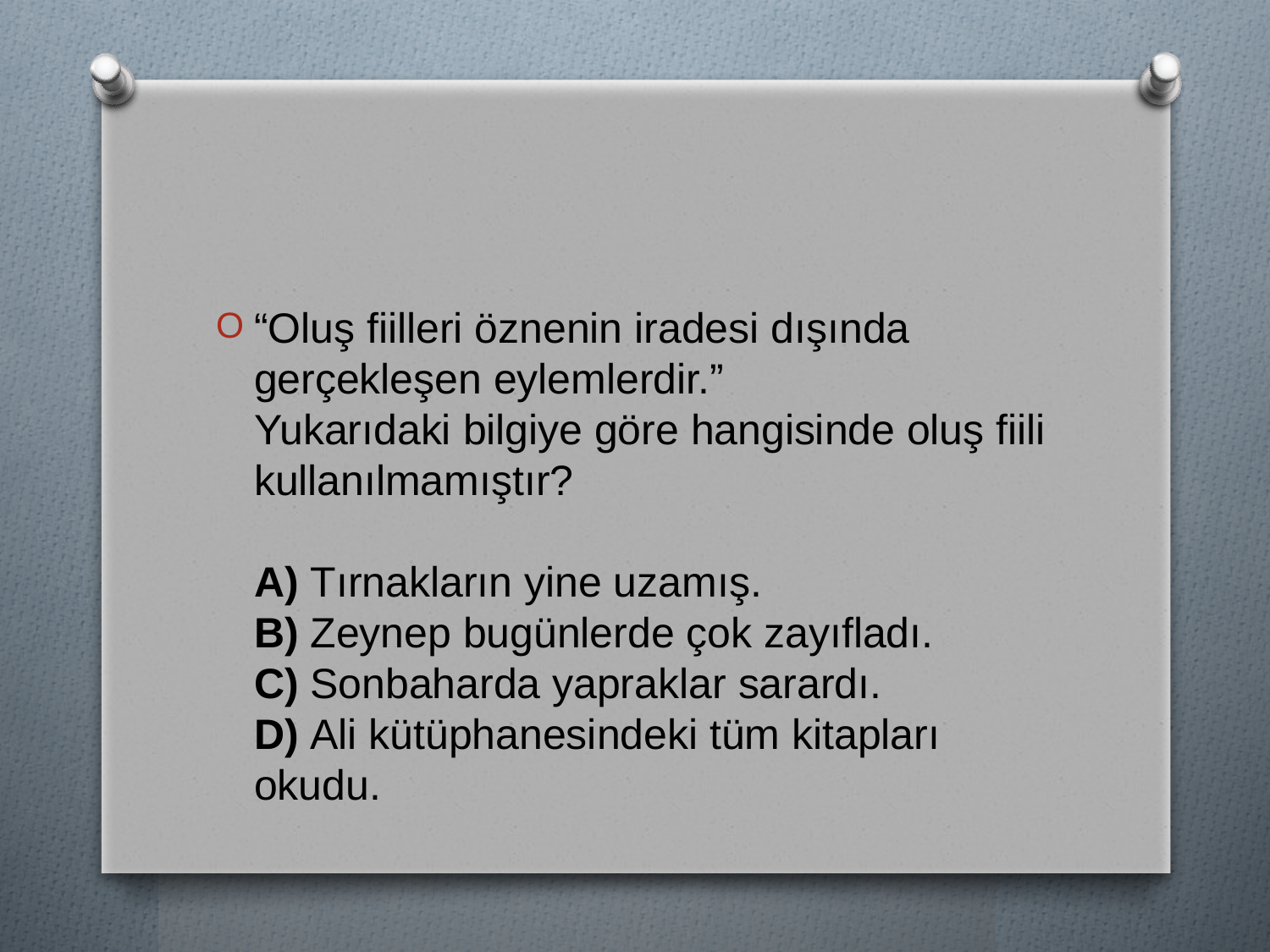

#
“Oluş fiilleri öznenin iradesi dışında gerçekleşen eylemlerdir.”
Yukarıdaki bilgiye göre hangisinde oluş fiili kullanılmamıştır? 
A) Tırnakların yine uzamış. 
B) Zeynep bugünlerde çok zayıfladı. 
C) Sonbaharda yapraklar sarardı. 
D) Ali kütüphanesindeki tüm kitapları okudu.